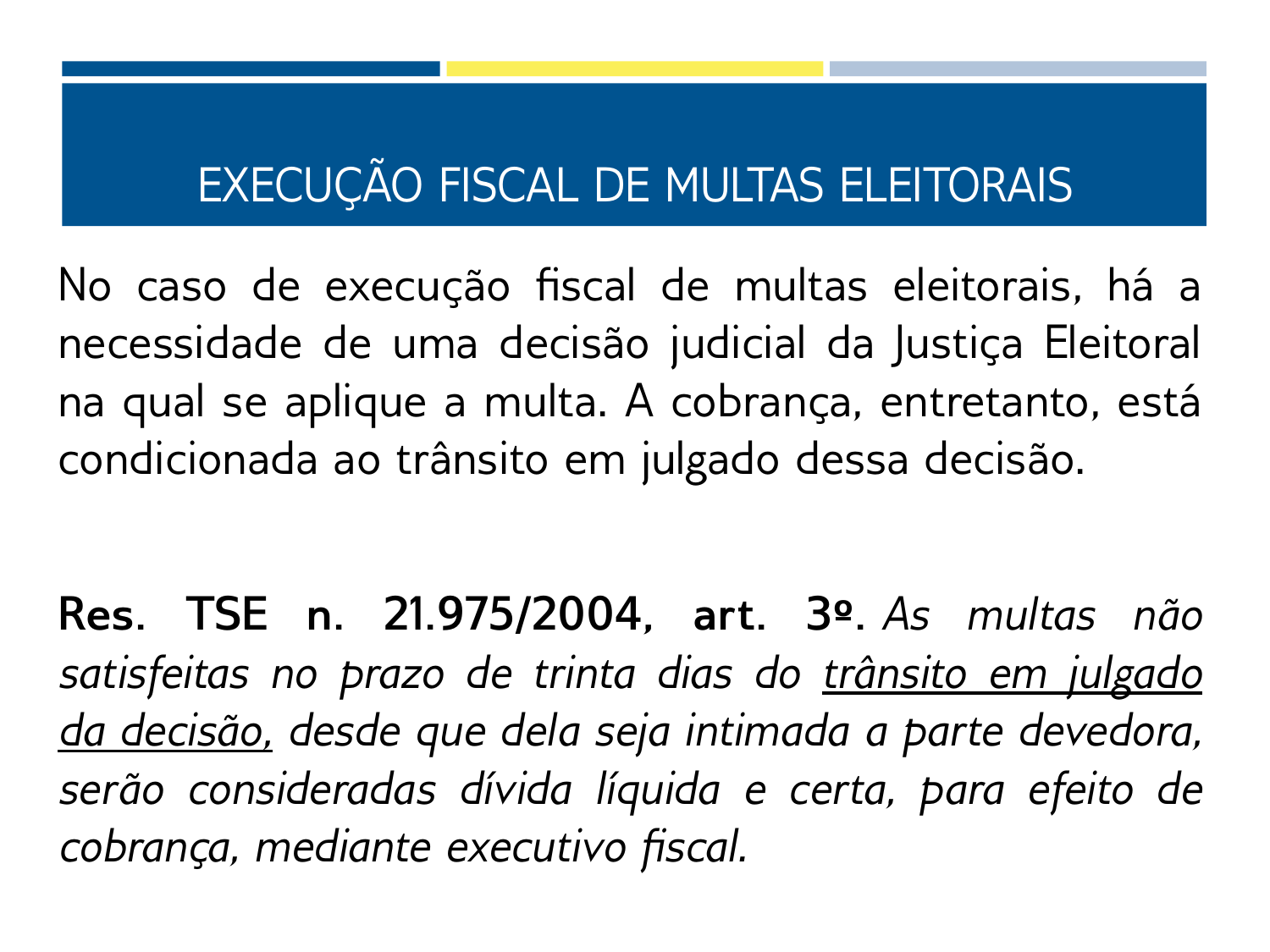

# EXECUÇÃO FISCAL DE MULTAS ELEITORAIS
No caso de execução fiscal de multas eleitorais, há a necessidade de uma decisão judicial da Justiça Eleitoral na qual se aplique a multa. A cobrança, entretanto, está condicionada ao trânsito em julgado dessa decisão.

Res. TSE n. 21.975/2004, art. 3º. As multas não satisfeitas no prazo de trinta dias do trânsito em julgado da decisão, desde que dela seja intimada a parte devedora, serão consideradas dívida líquida e certa, para efeito de cobrança, mediante executivo fiscal.